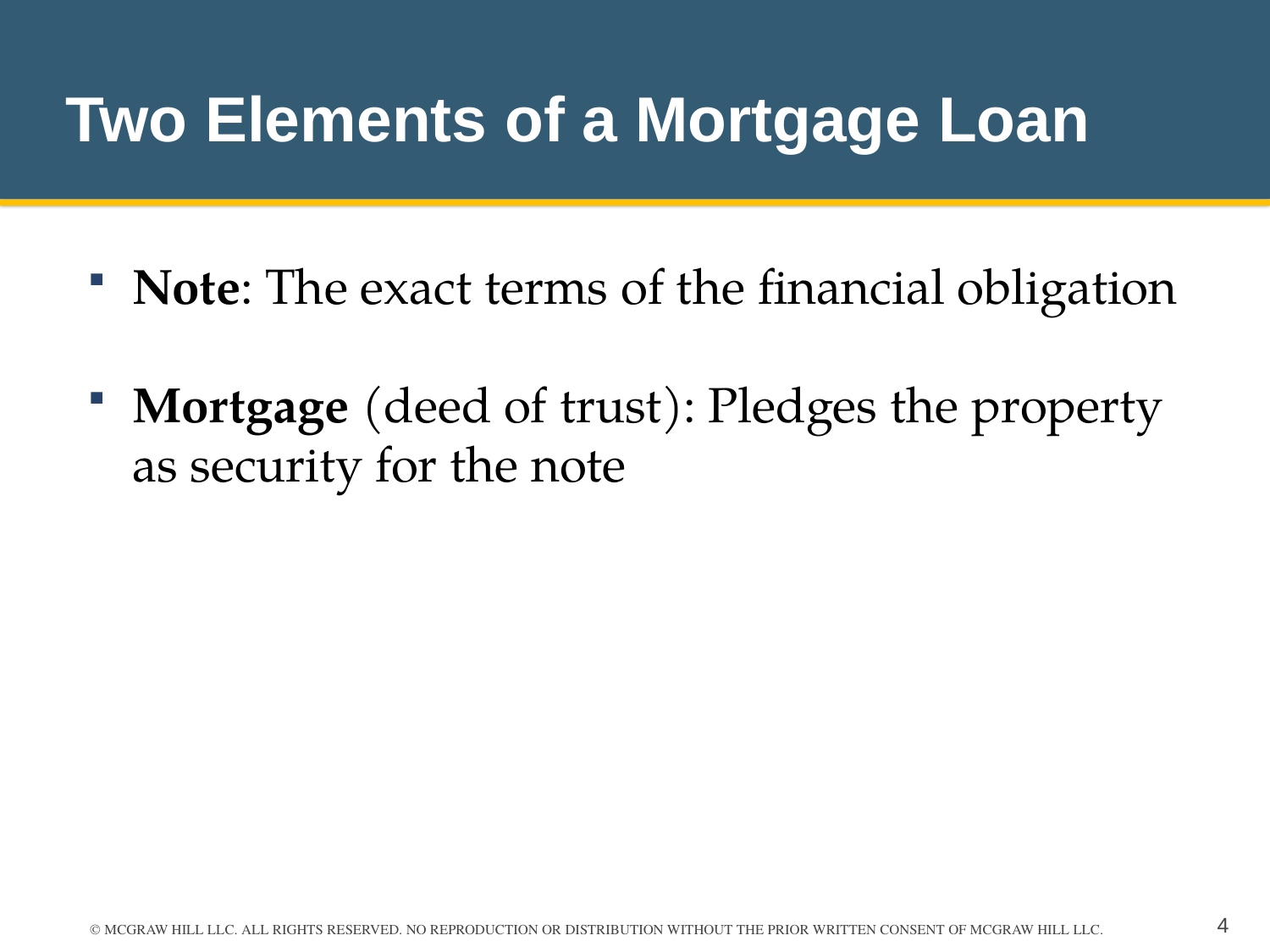

# Two Elements of a Mortgage Loan
Note: The exact terms of the financial obligation

Mortgage (deed of trust): Pledges the property as security for the note
© MCGRAW HILL LLC. ALL RIGHTS RESERVED. NO REPRODUCTION OR DISTRIBUTION WITHOUT THE PRIOR WRITTEN CONSENT OF MCGRAW HILL LLC.
4